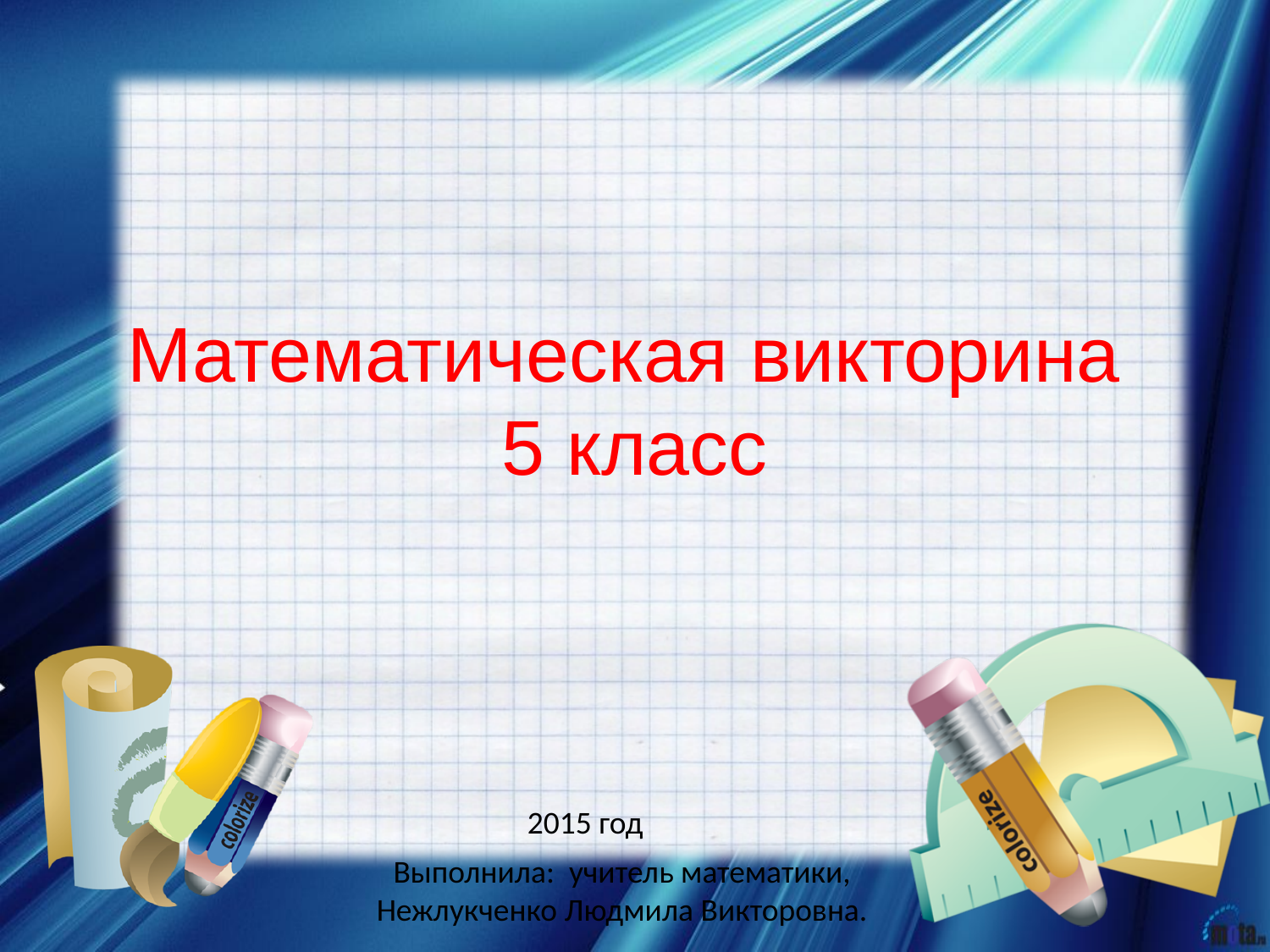

# Математическая викторина 5 класс
2015 год
Выполнила:  учитель математики, Нежлукченко Людмила Викторовна.